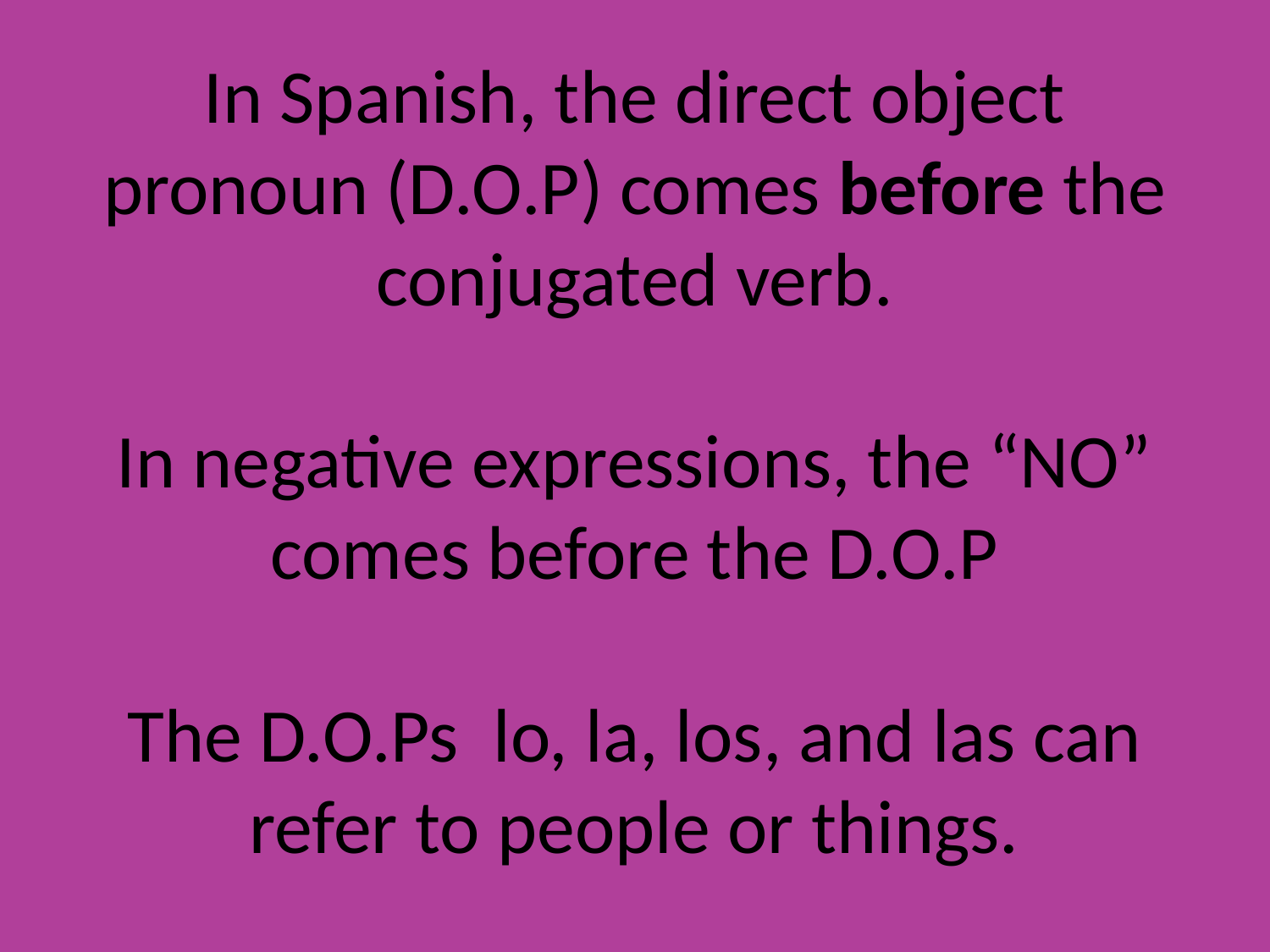

# In Spanish, the direct object pronoun (D.O.P) comes before the conjugated verb. In negative expressions, the “NO” comes before the D.O.P The D.O.Ps  lo, la, los, and las can refer to people or things.